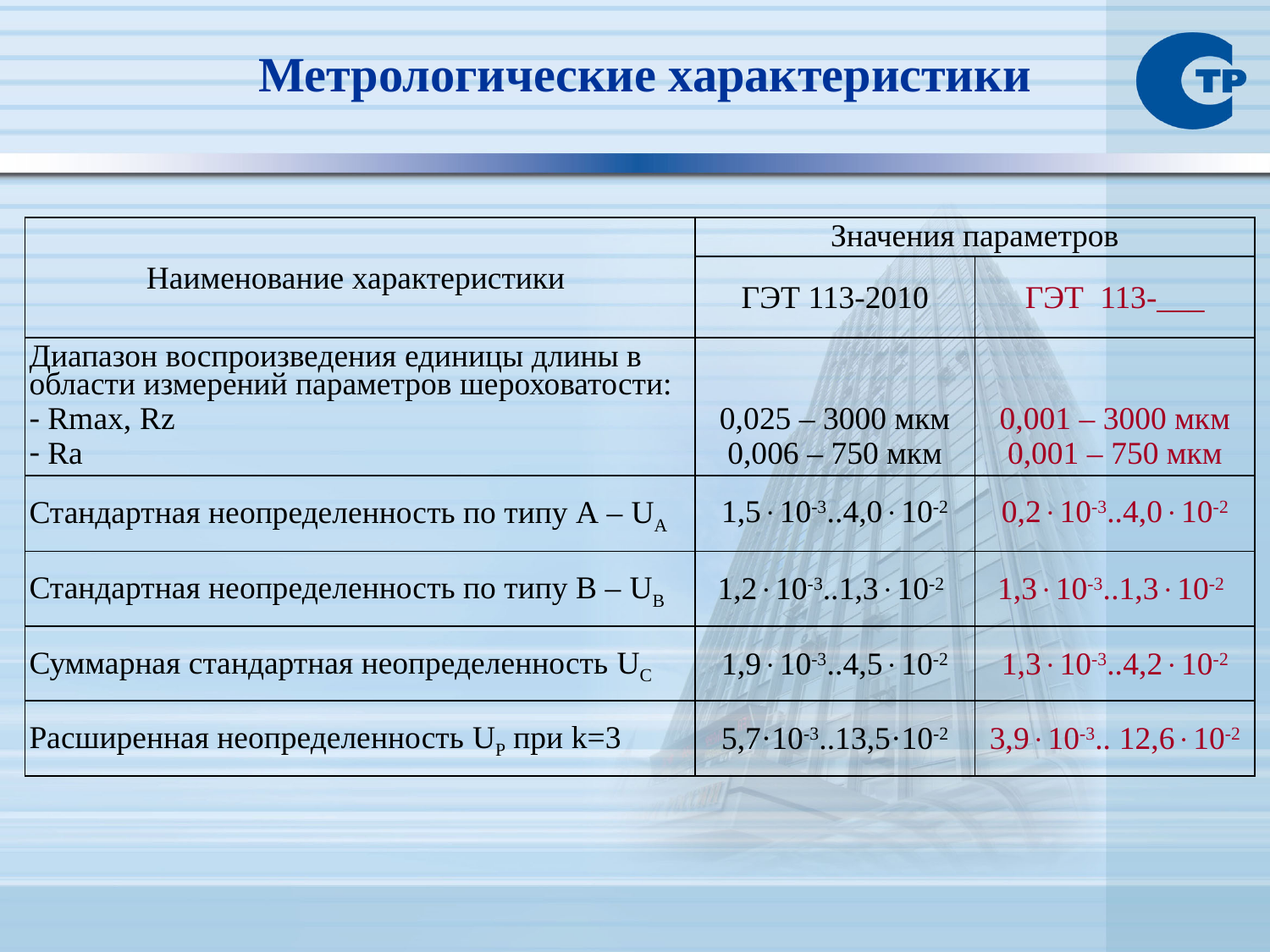

Метрологические характеристики
| Наименование характеристики | Значения параметров |  |
| --- | --- | --- |
|  | ГЭТ 113-2010 | ГЭТ 113-\_\_\_ |
| Диапазон воспроизведения единицы длины в области измерений параметров шероховатости: Rmax, Rz Ra | 0,025 – 3000 мкм 0,006 – 750 мкм | 0,001 – 3000 мкм 0,001 – 750 мкм |
| Стандартная неопределенность по типу А – UА | 1,5⋅10-3..4,0⋅10-2 | 0,2⋅10-3..4,0⋅10-2 |
| Стандартная неопределенность по типу В – UВ | 1,2⋅10-3..1,3⋅10-2 | 1,3⋅10-3..1,3⋅10-2 |
| Суммарная стандартная неопределенность UС | 1,9⋅10-3..4,5⋅10-2 | 1,3⋅10-3..4,2⋅10-2 |
| Расширенная неопределенность UР при k=3 | 5,7·10-3..13,5·10-2 | 3,9⋅10-3.. 12,6⋅10-2 |